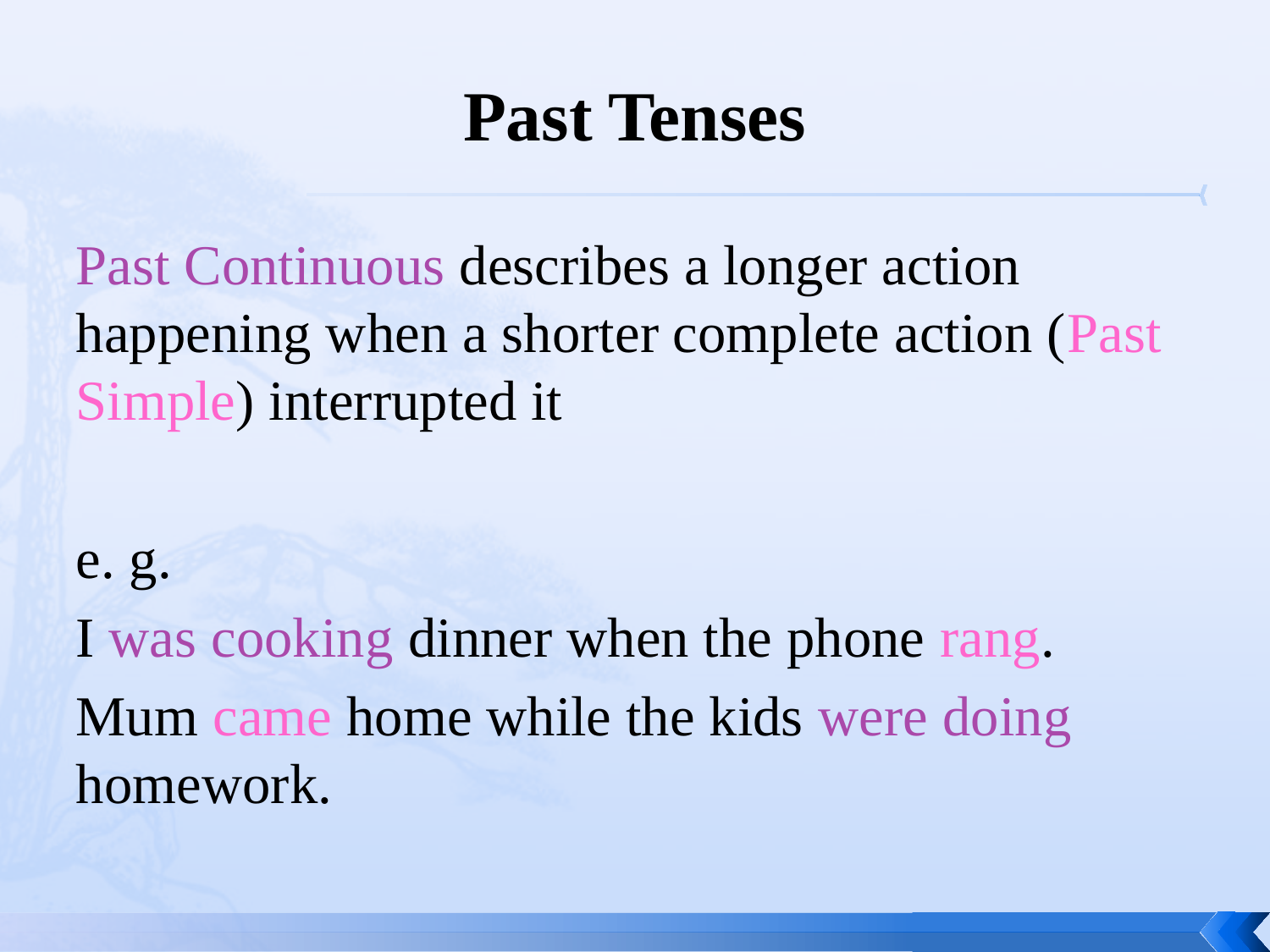

# Past Tenses
Past Continuous describes a longer action happening when a shorter complete action (Past Simple) interrupted it

e. g.
I was cooking dinner when the phone rang.
Mum came home while the kids were doing homework.